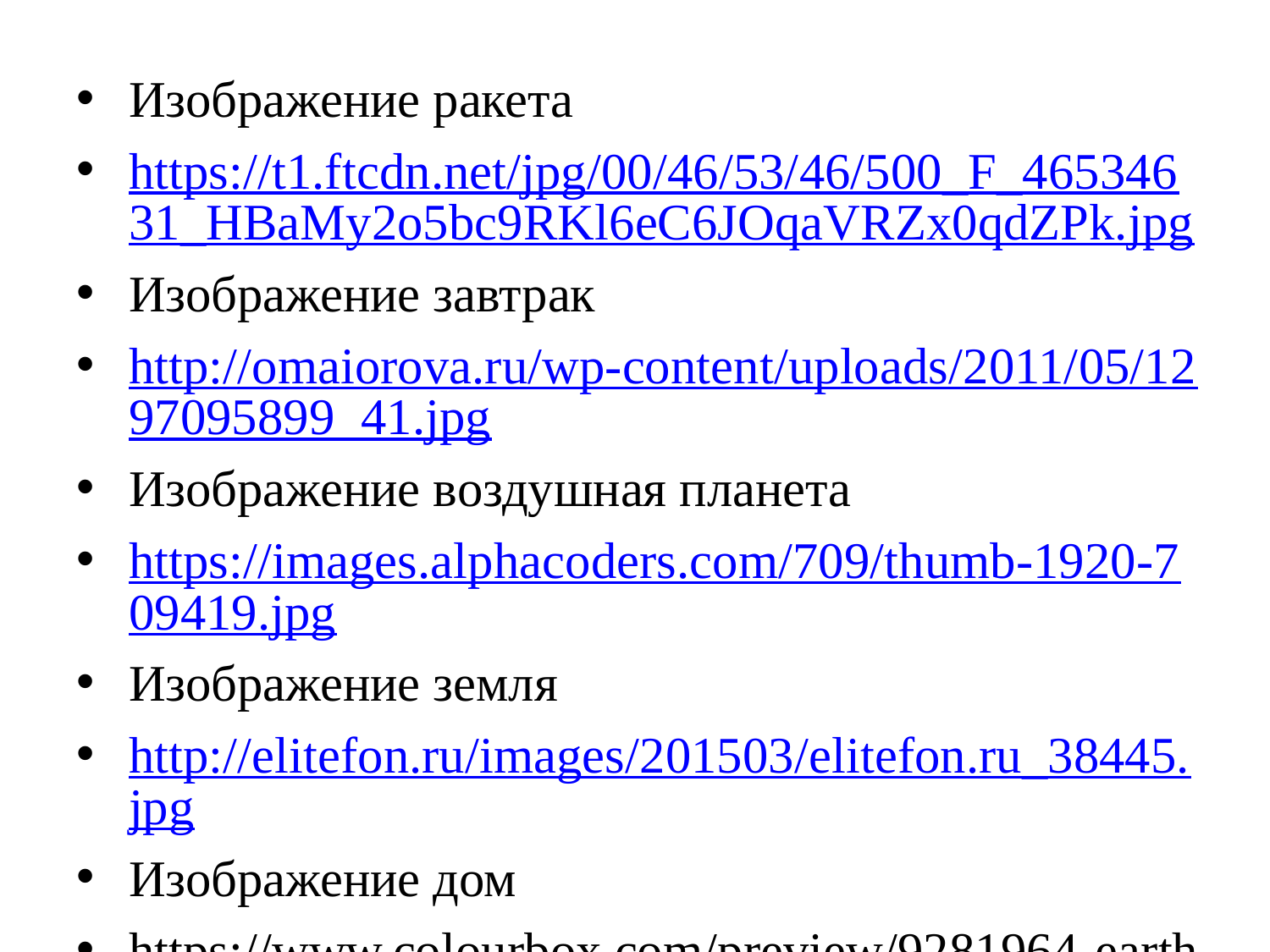

Изображение ракета
https://t1.ftcdn.net/jpg/00/46/53/46/500_F_46534631_HBaMy2o5bc9RKl6eC6JOqaVRZx0qdZPk.jpg
Изображение завтрак
http://omaiorova.ru/wp-content/uploads/2011/05/1297095899_41.jpg
Изображение воздушная планета
https://images.alphacoders.com/709/thumb-1920-709419.jpg
Изображение земля
http://elitefon.ru/images/201503/elitefon.ru_38445.jpg
Изображение дом
https://www.colourbox.com/preview/9281964-earth-planet-image-with-buildings-on-surface.jpg